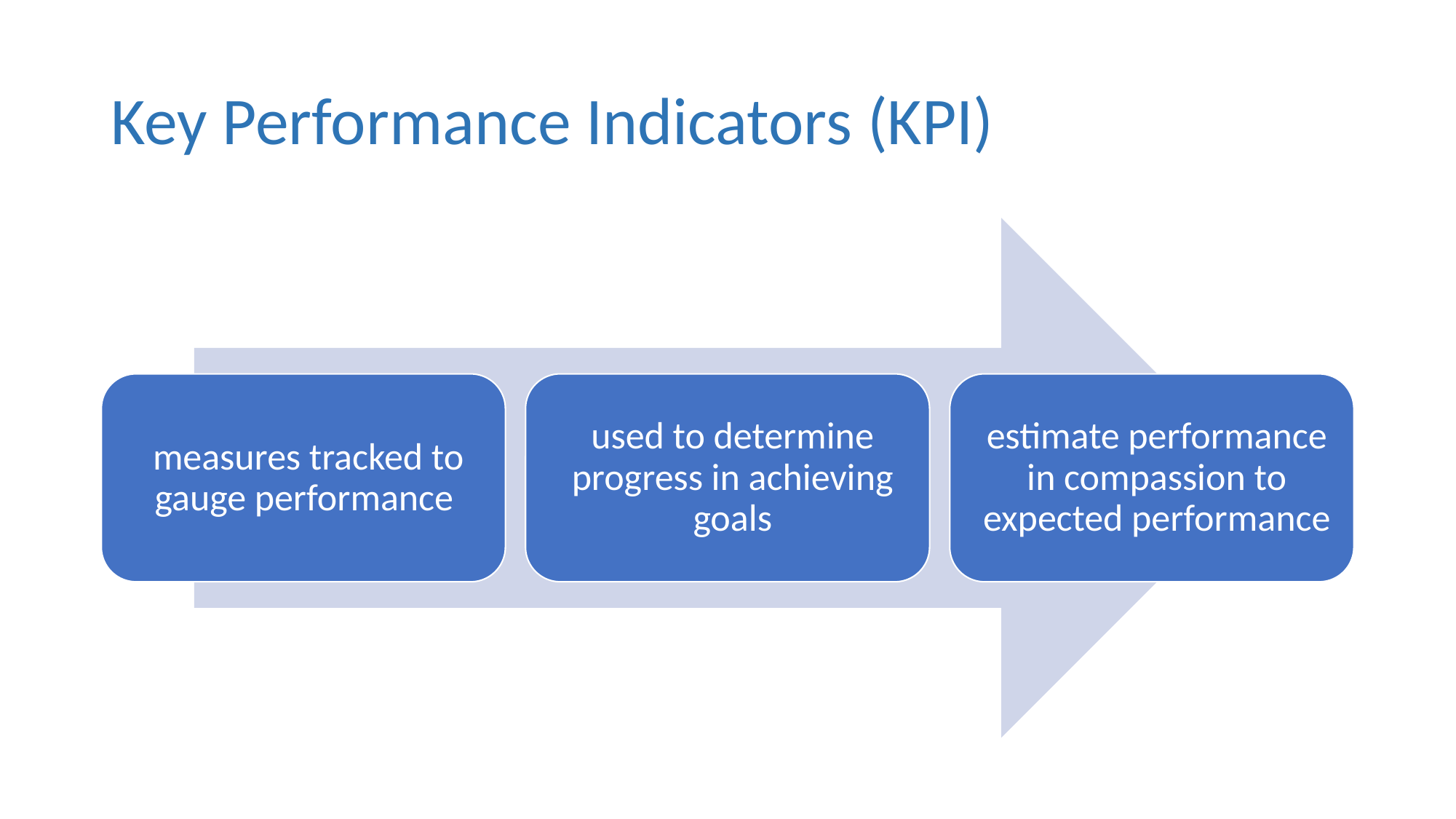

# Key Performance Indicators (KPI)
measures tracked to gauge performance
used to determine progress in achieving goals
estimate performance in compassion to expected performance